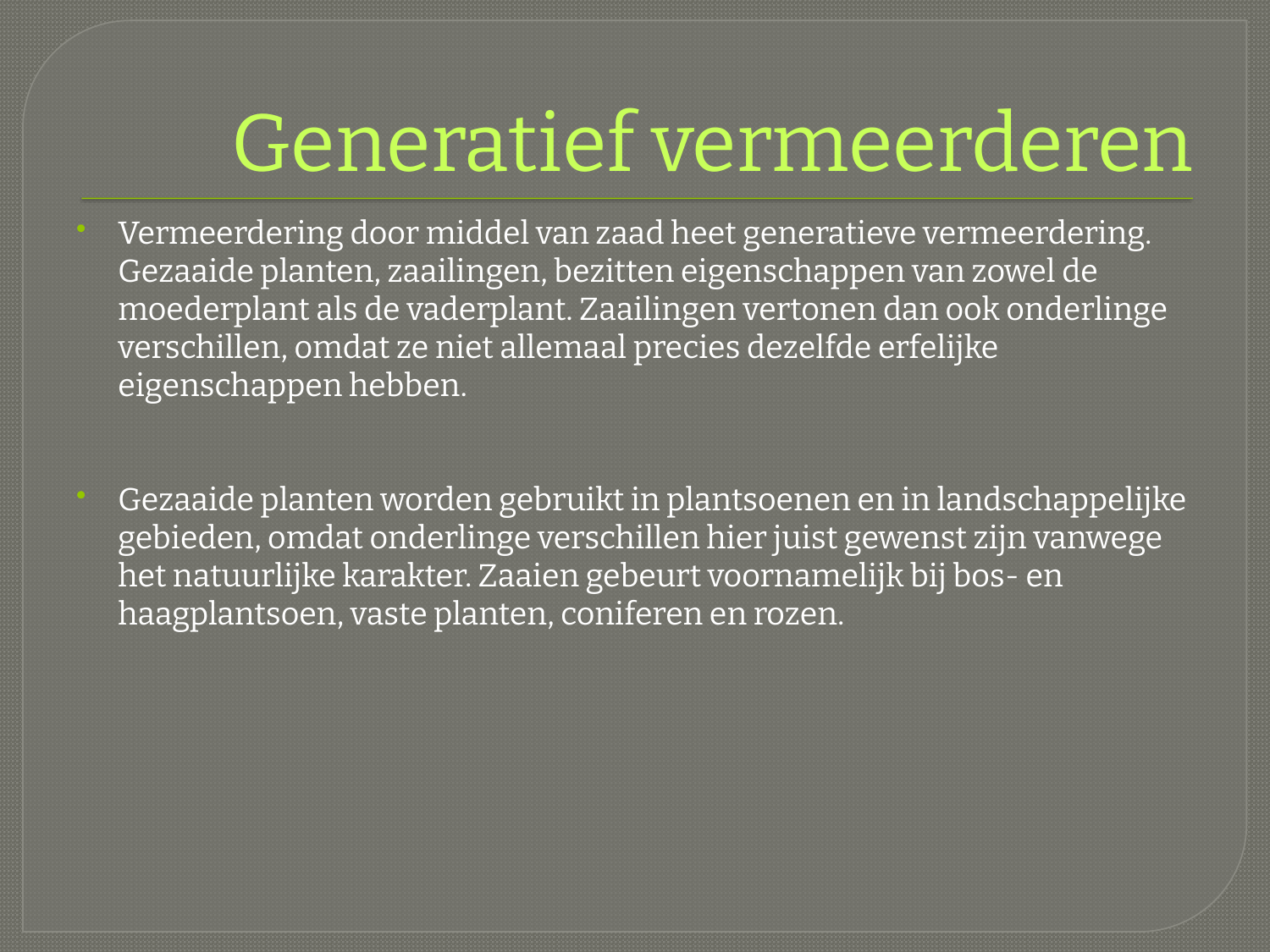

# Generatief vermeerderen
Vermeerdering door middel van zaad heet generatieve vermeerdering. Gezaaide planten, zaailingen, bezitten eigenschappen van zowel de moederplant als de vaderplant. Zaailingen vertonen dan ook onderlinge verschillen, omdat ze niet allemaal precies dezelfde erfelijke eigenschappen hebben.

Gezaaide planten worden gebruikt in plantsoenen en in landschappelijke gebieden, omdat onderlinge verschillen hier juist gewenst zijn vanwege het natuurlijke karakter. Zaaien gebeurt voornamelijk bij bos- en haagplantsoen, vaste planten, coniferen en rozen.